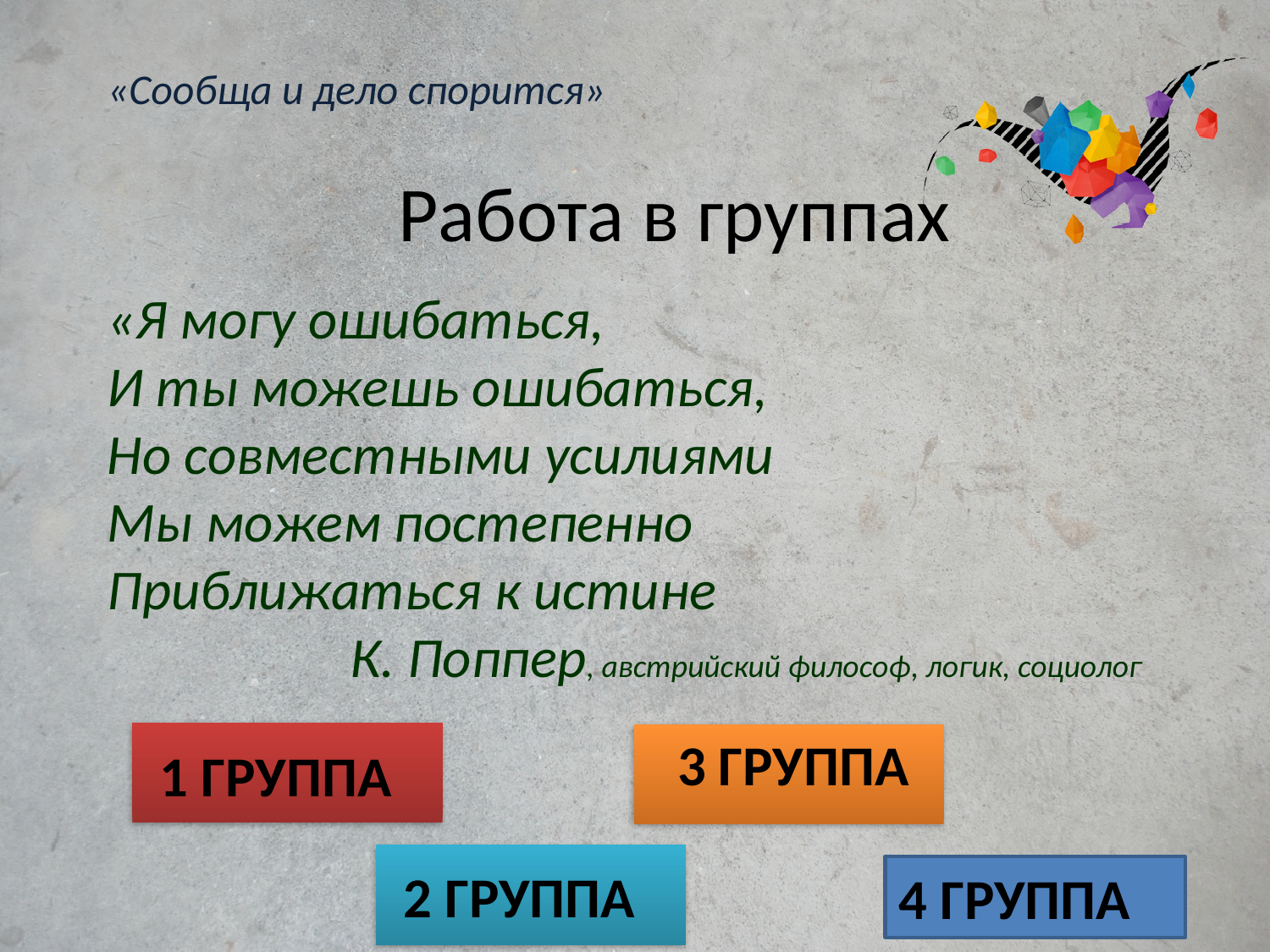

«Сообща и дело спорится»
# Работа в группах
«Я могу ошибаться,
И ты можешь ошибаться,
Но совместными усилиями
Мы можем постепенно
Приближаться к истине
К. Поппер, австрийский философ, логик, социолог

3 ГРУППА

1 ГРУППА

2 ГРУППА

4 ГРУППА